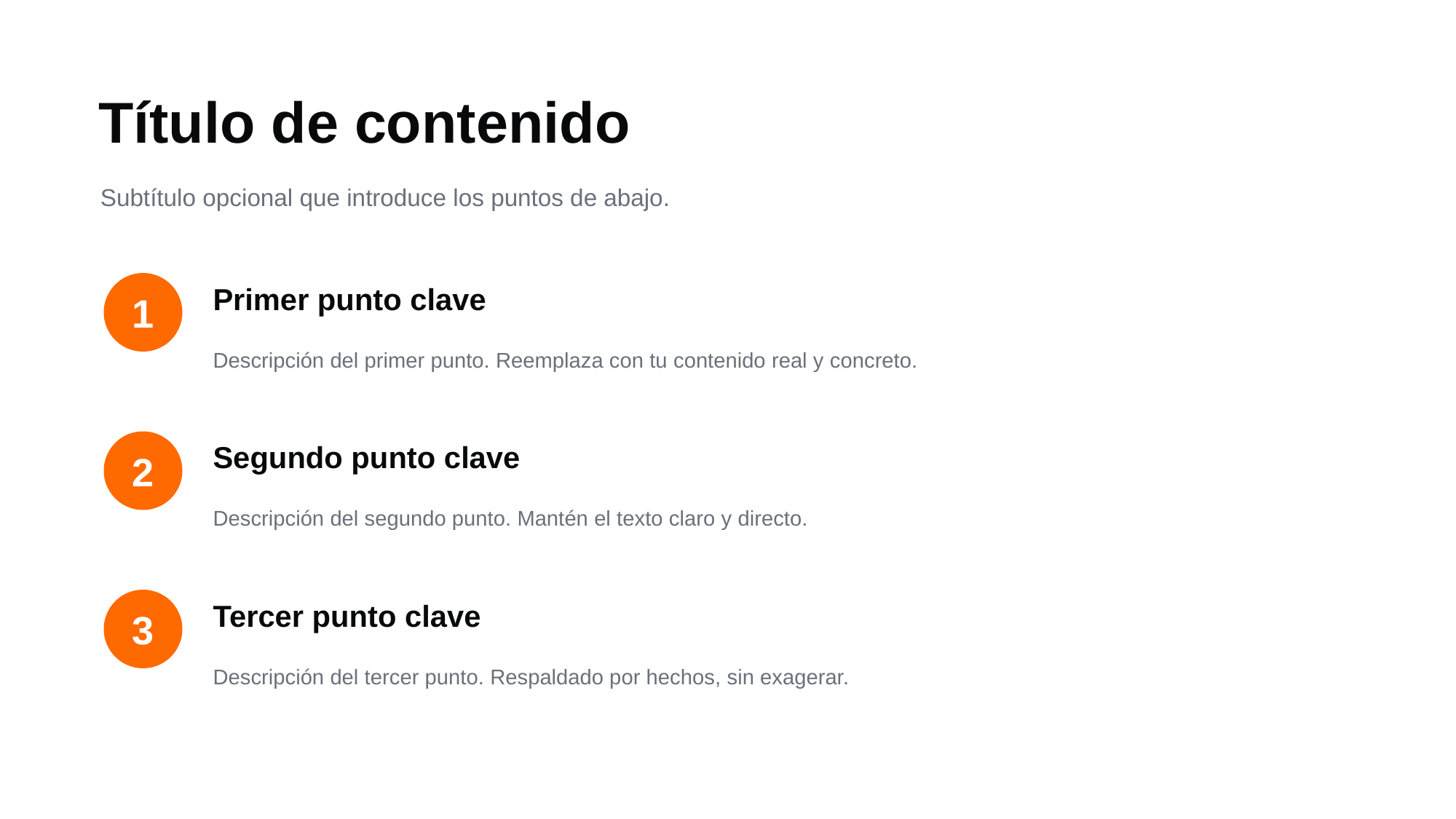

Título de contenido
Subtítulo opcional que introduce los puntos de abajo.
Primer punto clave

1
Descripción del primer punto. Reemplaza con tu contenido real y concreto.
Segundo punto clave

2
Descripción del segundo punto. Mantén el texto claro y directo.
Tercer punto clave

3
Descripción del tercer punto. Respaldado por hechos, sin exagerar.